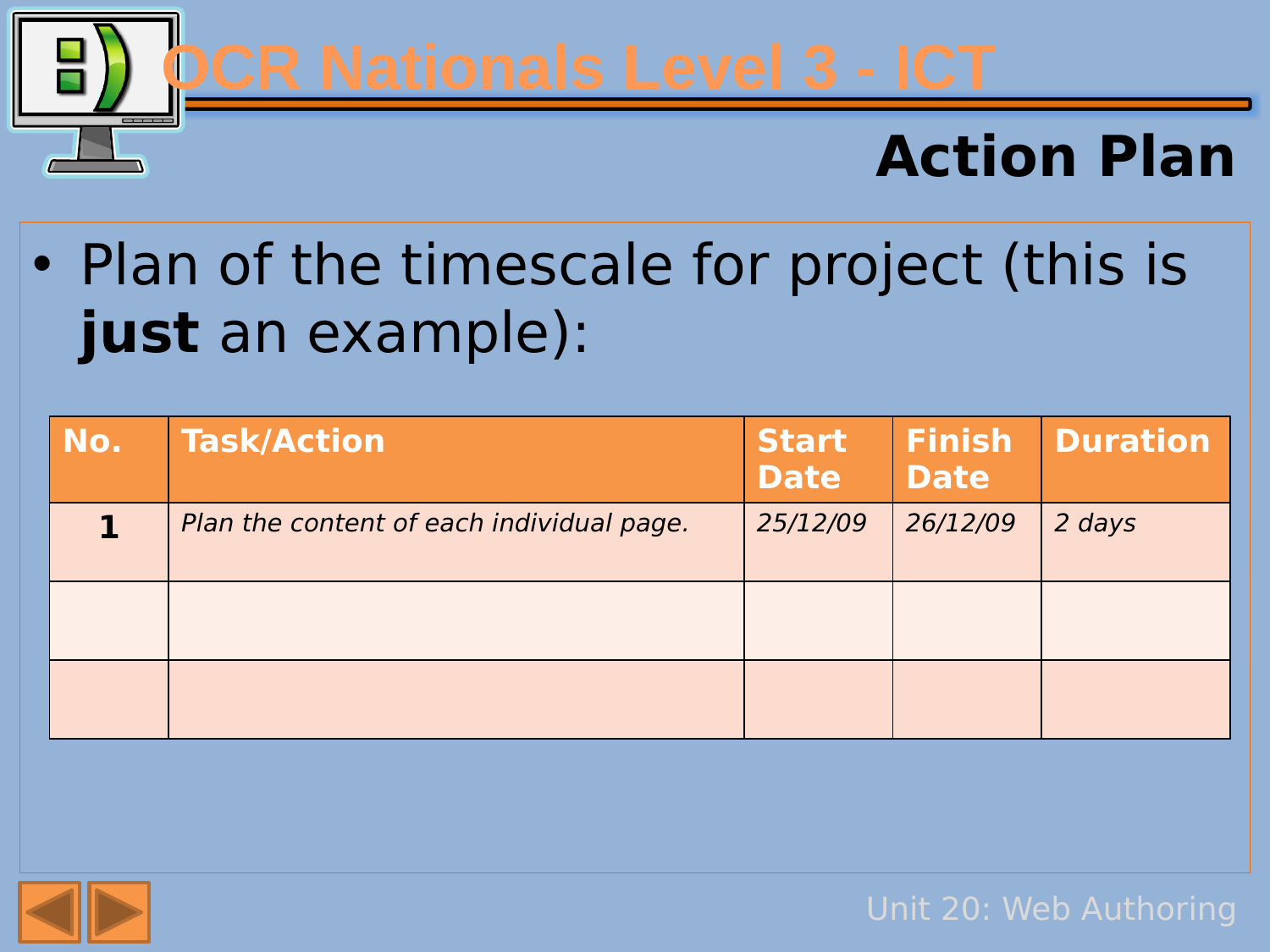

# Action Plan
Plan of the timescale for project (this is just an example):

| No. | Task/Action | Start Date | Finish Date | Duration |
| --- | --- | --- | --- | --- |
| 1 | Plan the content of each individual page. | 25/12/09 | 26/12/09 | 2 days |
|  |  |  |  |  |
|  |  |  |  |  |